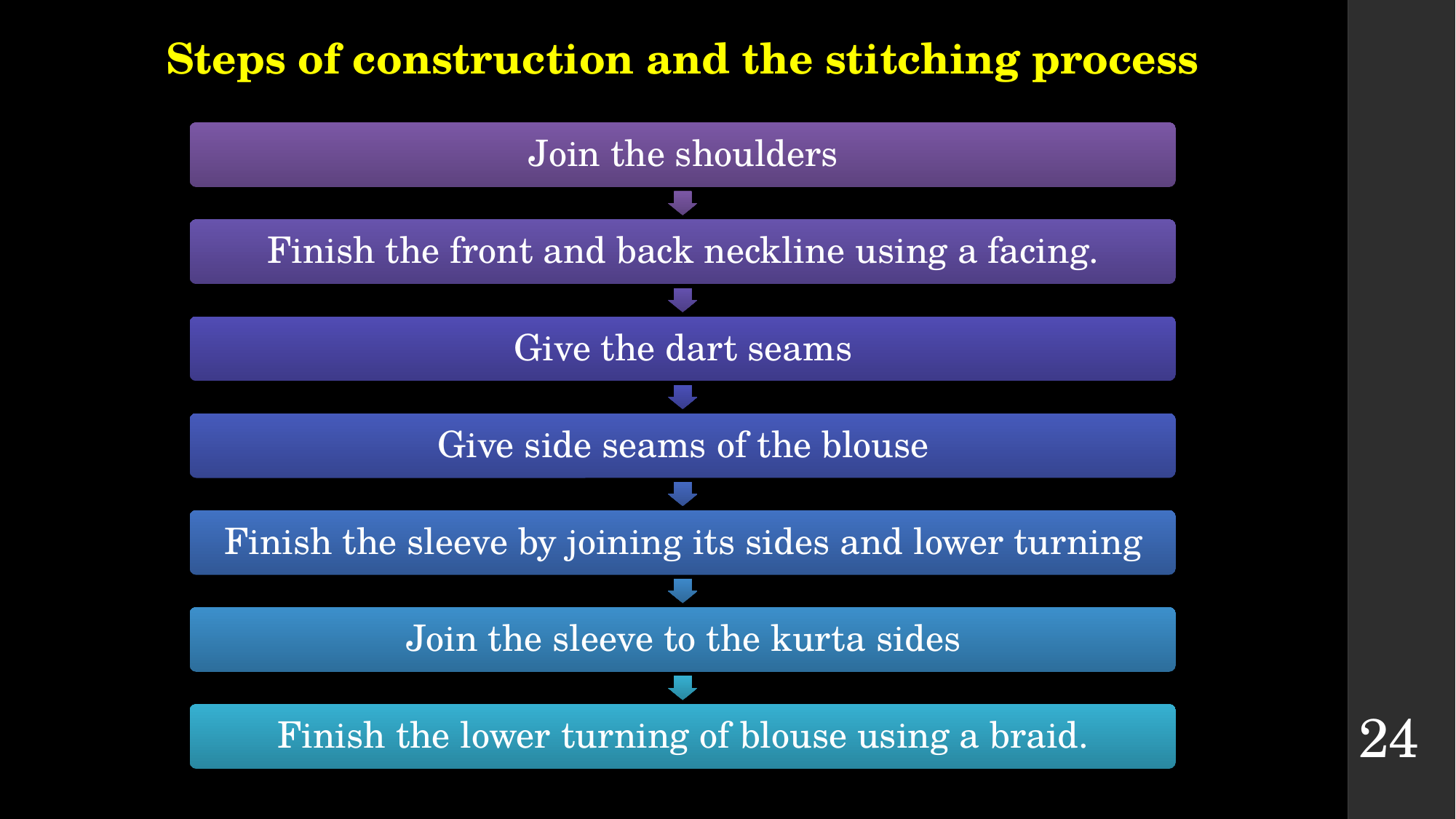

Steps of construction and the stitching process
Join the shoulders

Finish the front and back neckline using a facing.

Give the dart seams

Give side seams of the blouse

Finish the sleeve by joining its sides and lower turning

Join the sleeve to the kurta sides

Finish the lower turning of blouse using a braid.
24